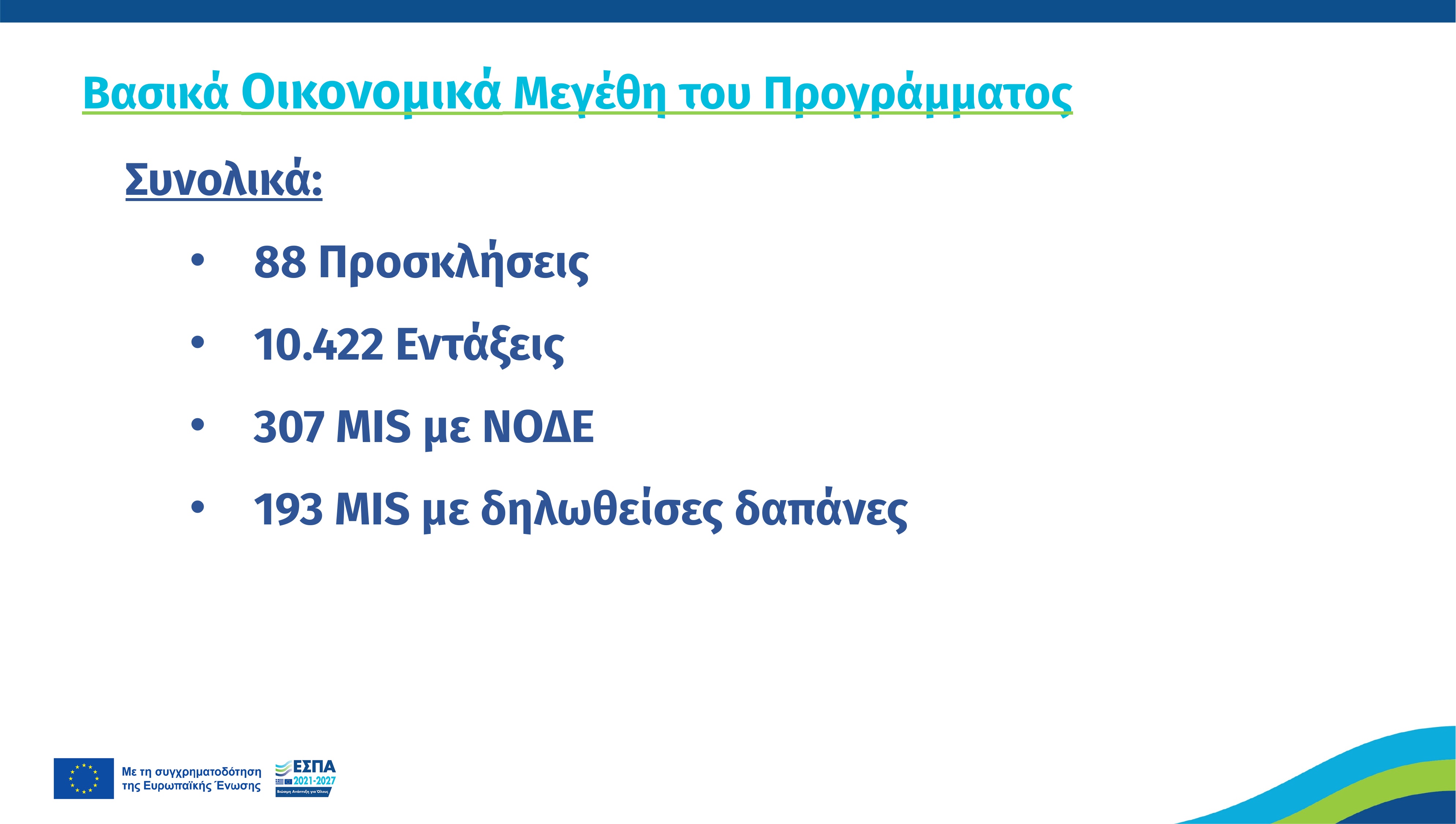

Βασικά Οικονομικά Μεγέθη του Προγράμματος
Συνολικά:
88 Προσκλήσεις
10.422 Εντάξεις
307 MIS με ΝΟΔΕ
193 MIS με δηλωθείσες δαπάνες